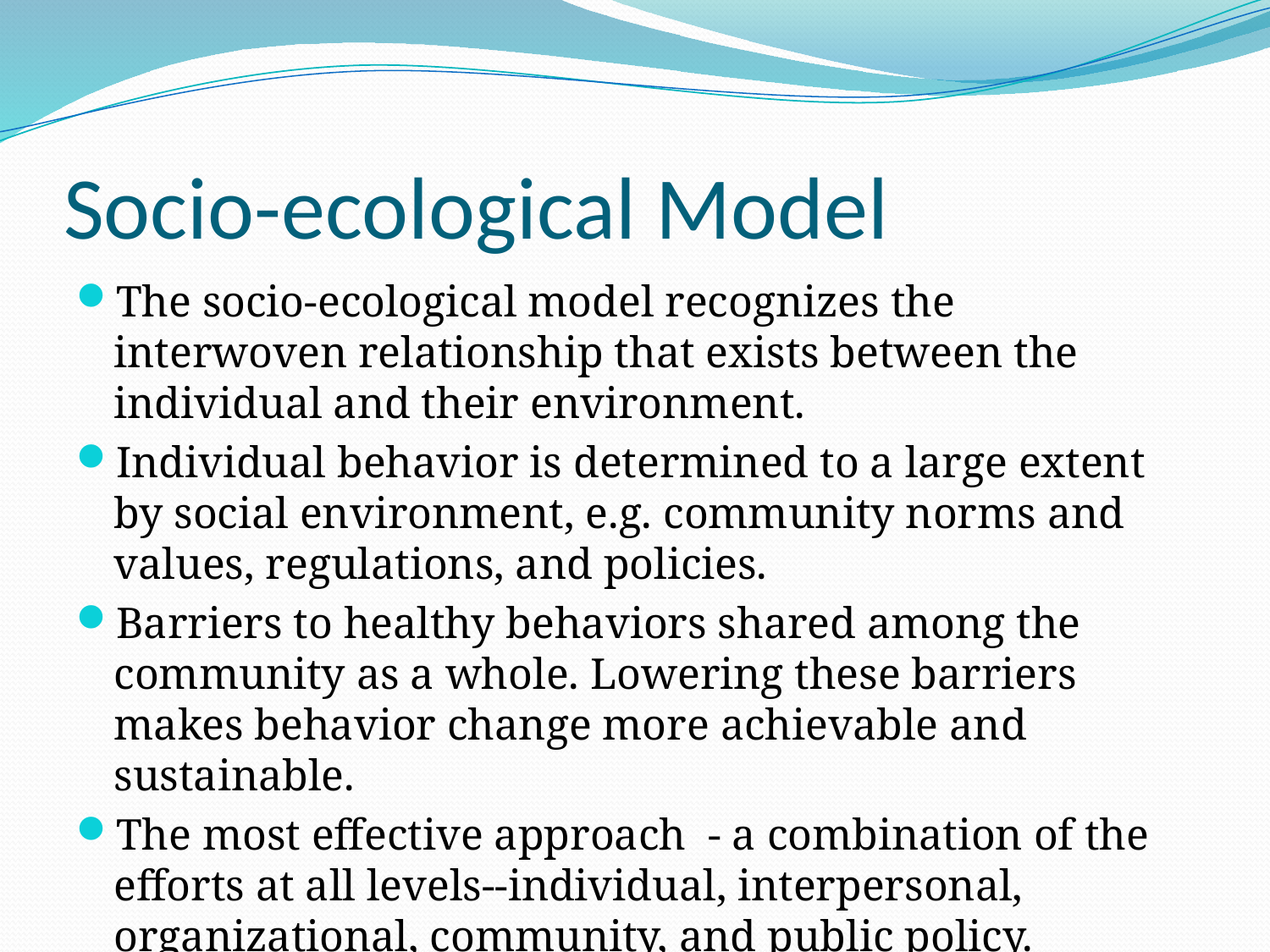

# Socio-ecological Model
The socio-ecological model recognizes the interwoven relationship that exists between the individual and their environment.
Individual behavior is determined to a large extent by social environment, e.g. community norms and values, regulations, and policies.
Barriers to healthy behaviors shared among the community as a whole. Lowering these barriers makes behavior change more achievable and sustainable.
The most effective approach  - a combination of the efforts at all levels--individual, interpersonal, organizational, community, and public policy.